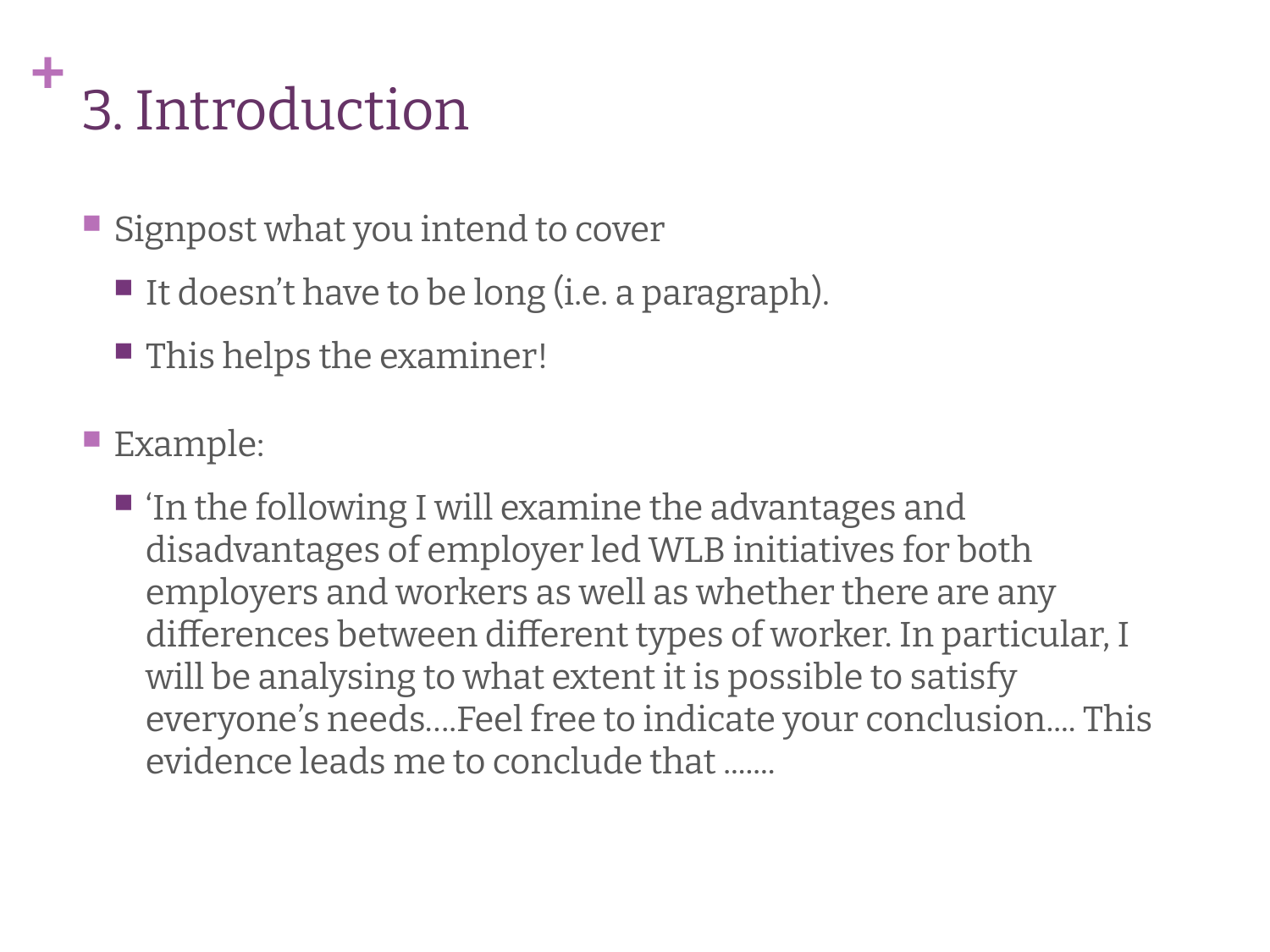

# 3. Introduction
Signpost what you intend to cover
It doesn’t have to be long (i.e. a paragraph).
This helps the examiner!
Example:
‘In the following I will examine the advantages and disadvantages of employer led WLB initiatives for both employers and workers as well as whether there are any differences between different types of worker. In particular, I will be analysing to what extent it is possible to satisfy everyone’s needs….Feel free to indicate your conclusion.... This evidence leads me to conclude that .......